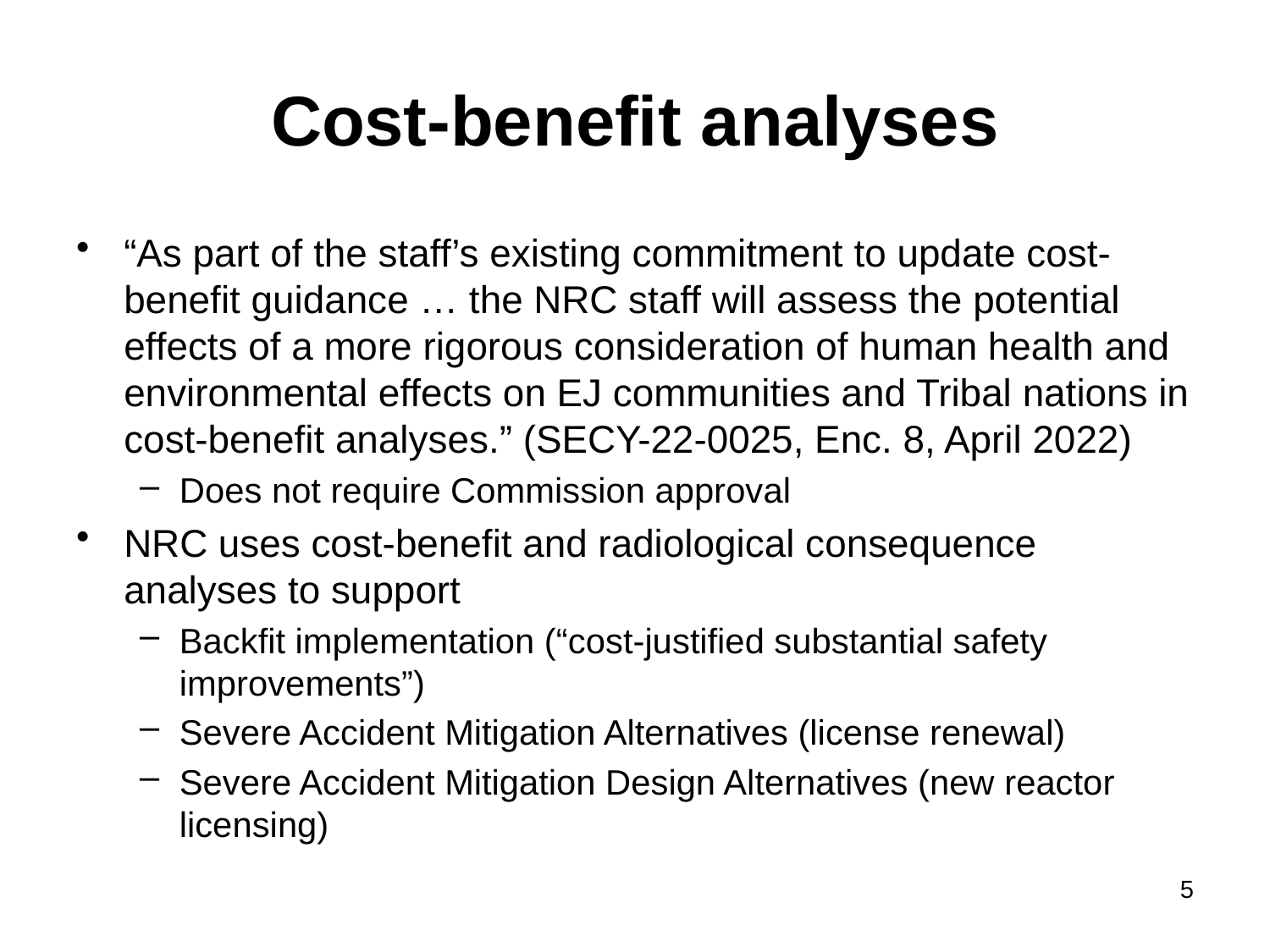

# Cost-benefit analyses
“As part of the staff’s existing commitment to update cost-benefit guidance … the NRC staff will assess the potential effects of a more rigorous consideration of human health and environmental effects on EJ communities and Tribal nations in cost-benefit analyses.” (SECY-22-0025, Enc. 8, April 2022)
Does not require Commission approval
NRC uses cost-benefit and radiological consequence analyses to support
Backfit implementation (“cost-justified substantial safety improvements”)
Severe Accident Mitigation Alternatives (license renewal)
Severe Accident Mitigation Design Alternatives (new reactor licensing)

5